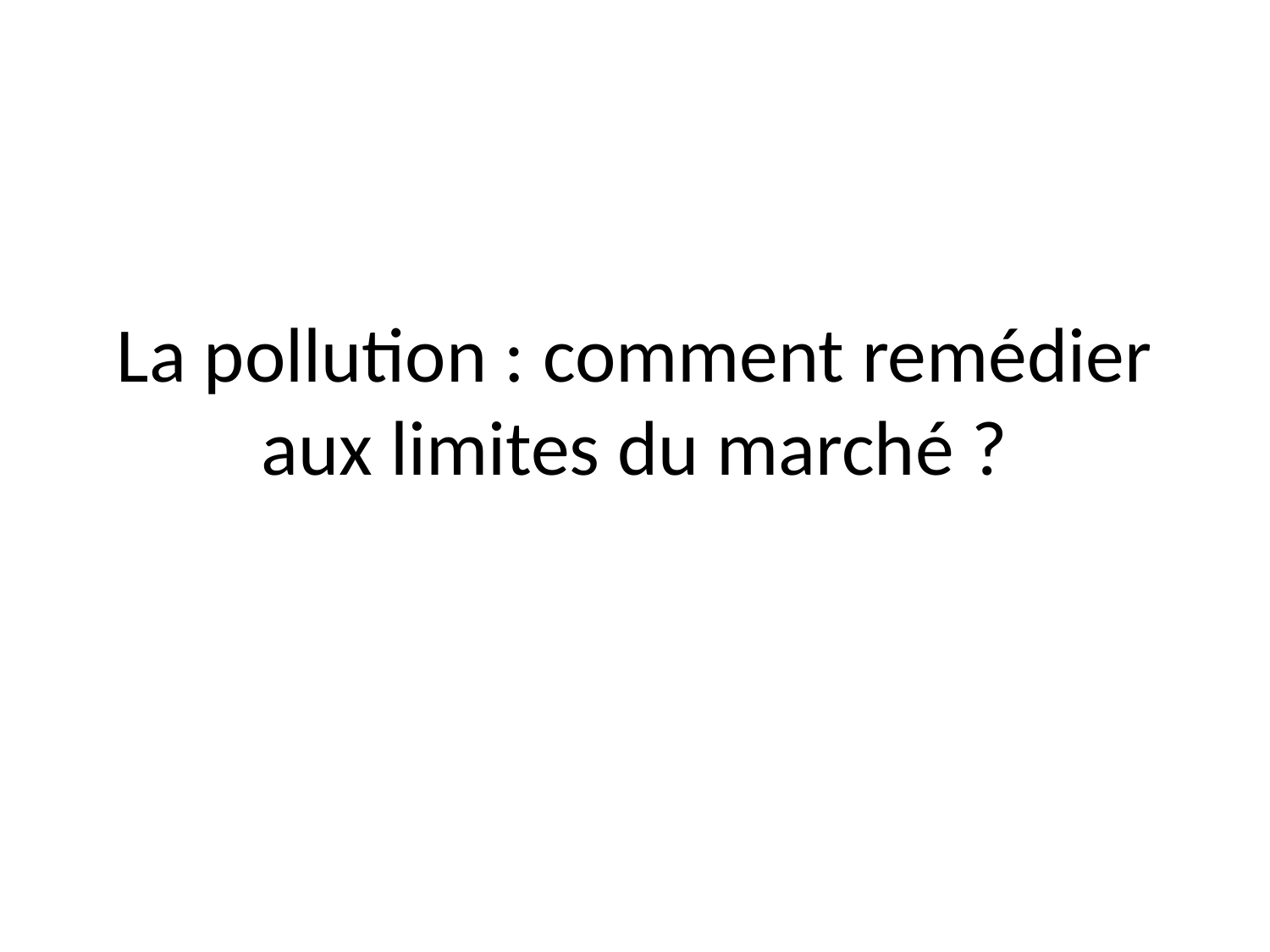

# La pollution : comment remédier aux limites du marché ?